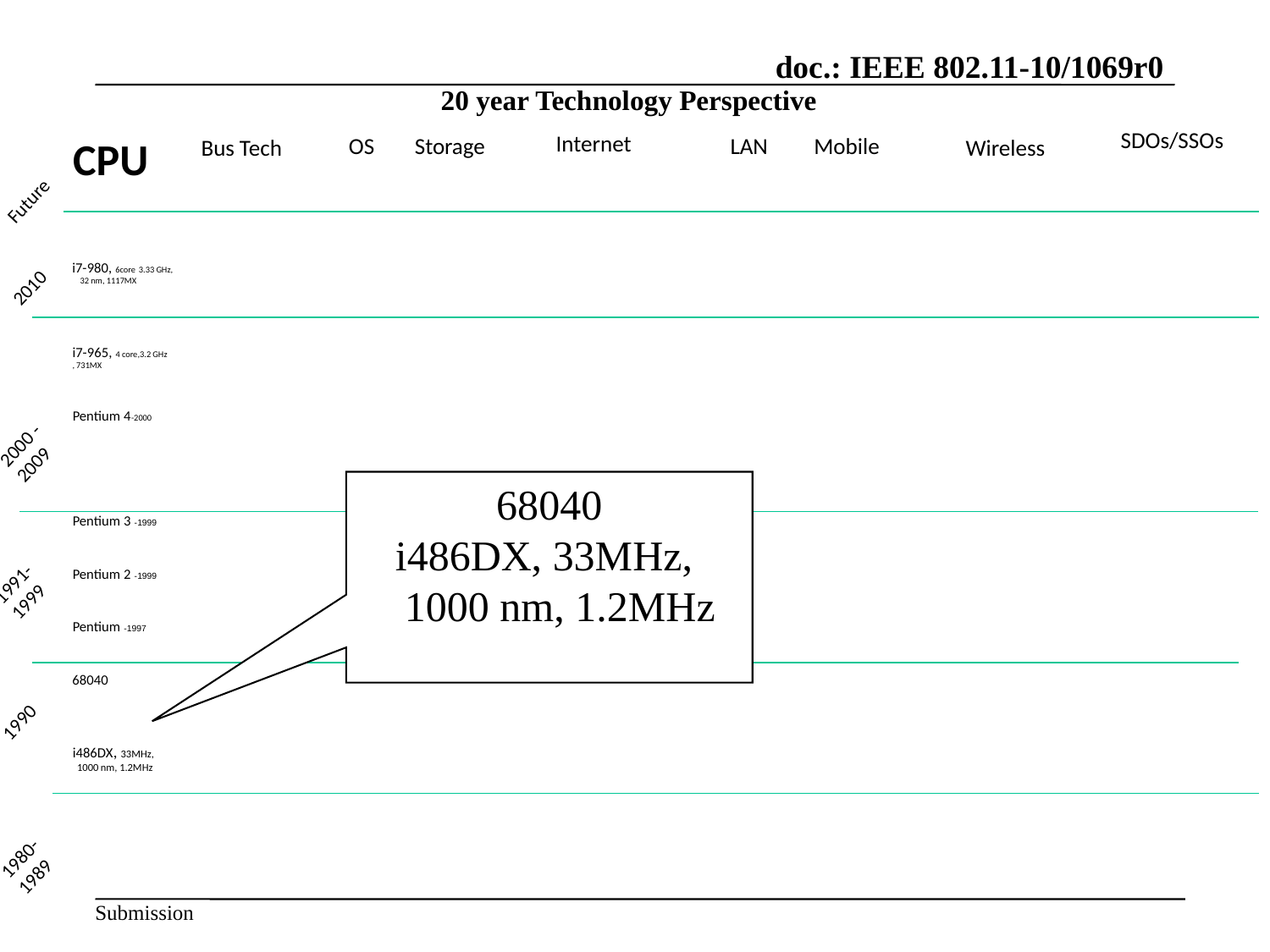

20 year Technology Perspective
SDOs/SSOs
Internet
CPU
OS
Storage
LAN
Mobile
Bus Tech
Wireless
Future
i7-980, 6core 3.33 GHz,
    32 nm, 1117MX
2010
i7-965, 4 core,3.2 GHz
, 731MX
Pentium 4-2000
2000 -
2009
68040
i486DX, 33MHz,
  1000 nm, 1.2MHz
Pentium 3 -1999
Pentium 2 -1999

1991-
1999
Pentium -1997
68040
1990
i486DX, 33MHz,
  1000 nm, 1.2MHz
1980-
1989